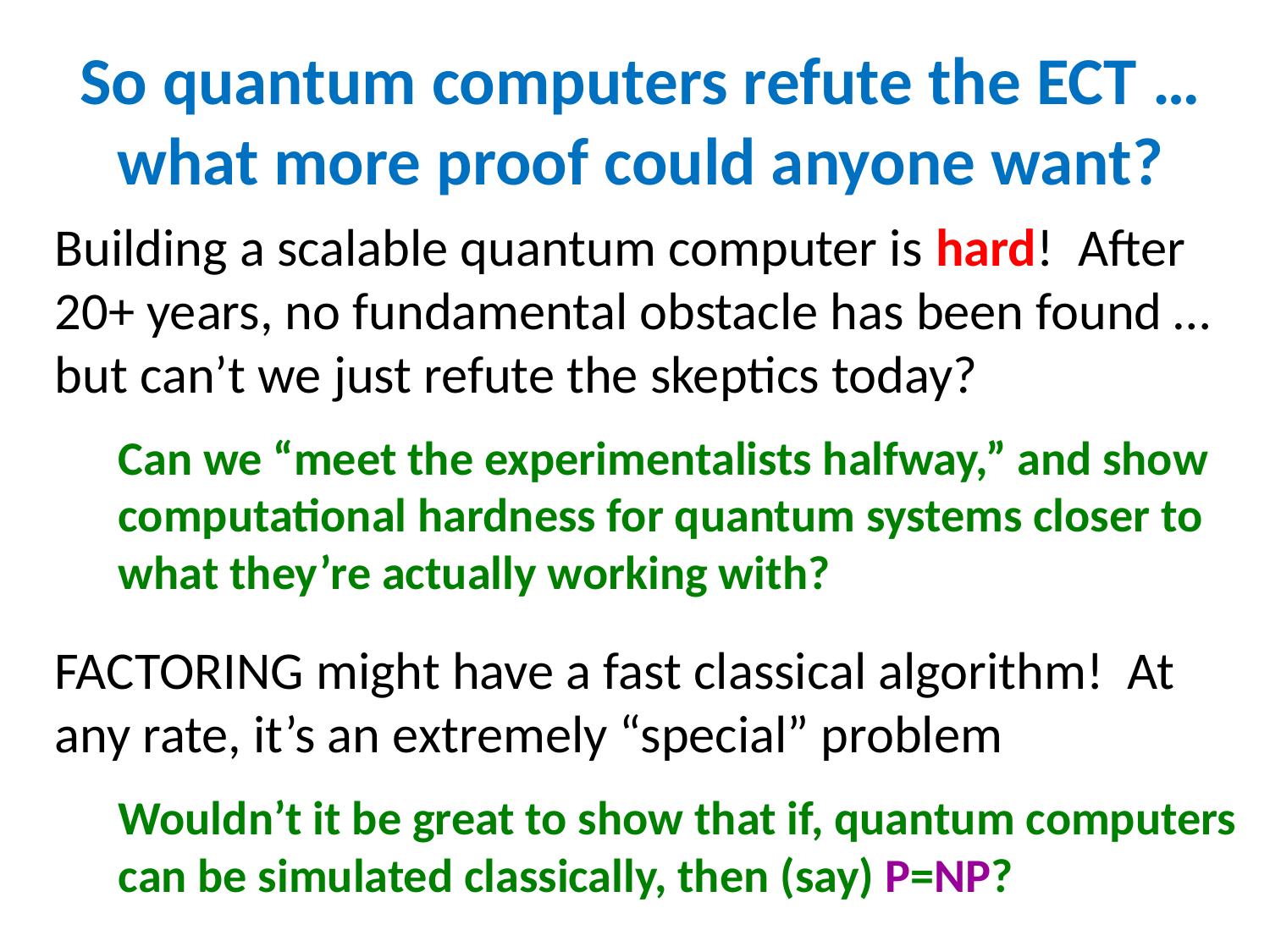

So quantum computers refute the ECT … what more proof could anyone want?
Building a scalable quantum computer is hard!  After 20+ years, no fundamental obstacle has been found … but can’t we just refute the skeptics today?
Can we “meet the experimentalists halfway,” and show computational hardness for quantum systems closer to what they’re actually working with?
Factoring might have a fast classical algorithm!  At any rate, it’s an extremely “special” problem
Wouldn’t it be great to show that if, quantum computers can be simulated classically, then (say) P=NP?